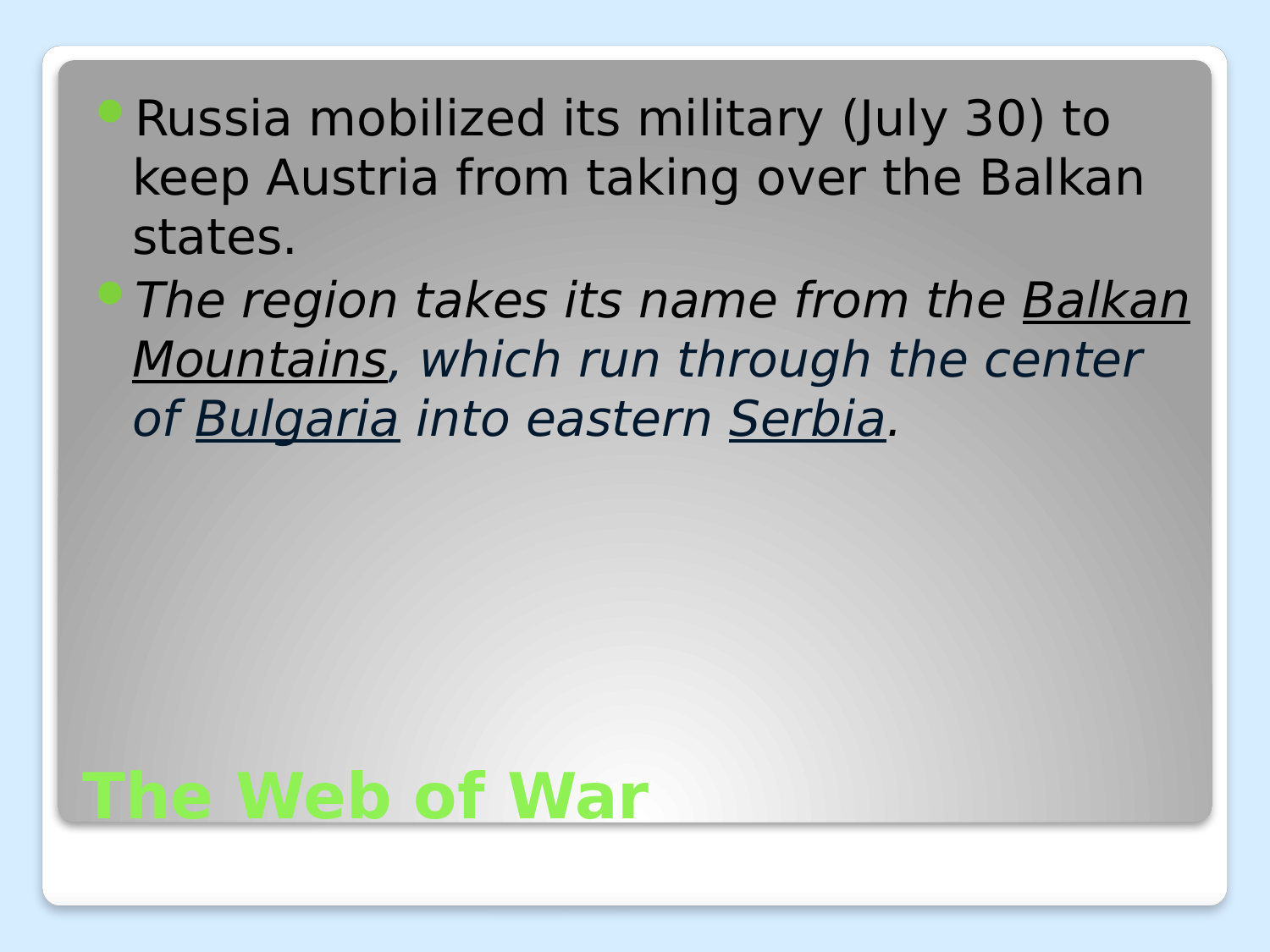

Russia mobilized its military (July 30) to keep Austria from taking over the Balkan states.
The region takes its name from the Balkan Mountains, which run through the center of Bulgaria into eastern Serbia.
# The Web of War